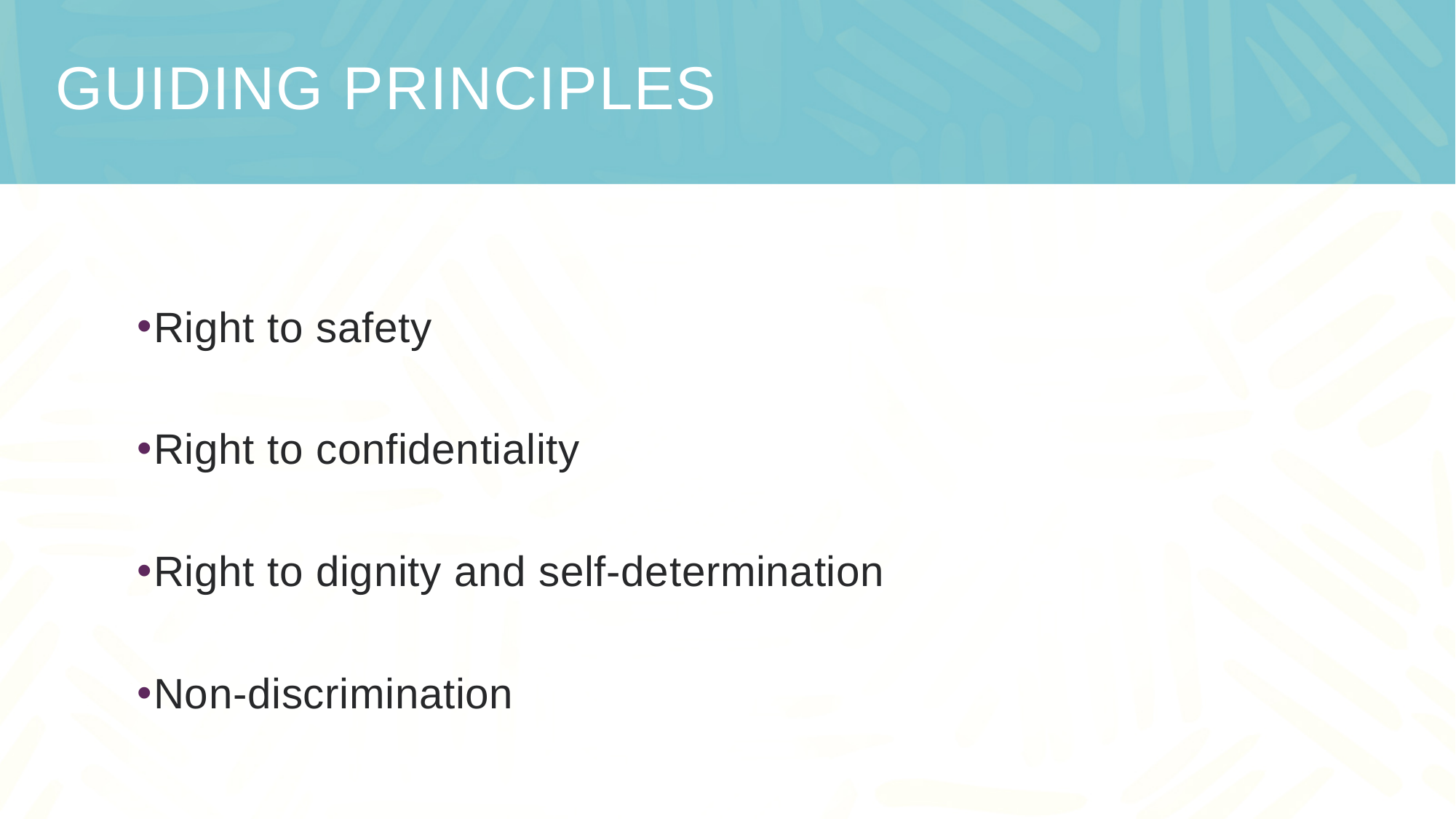

# Guiding Principles

Right to safety

Right to confidentiality

Right to dignity and self-determination

Non-discrimination